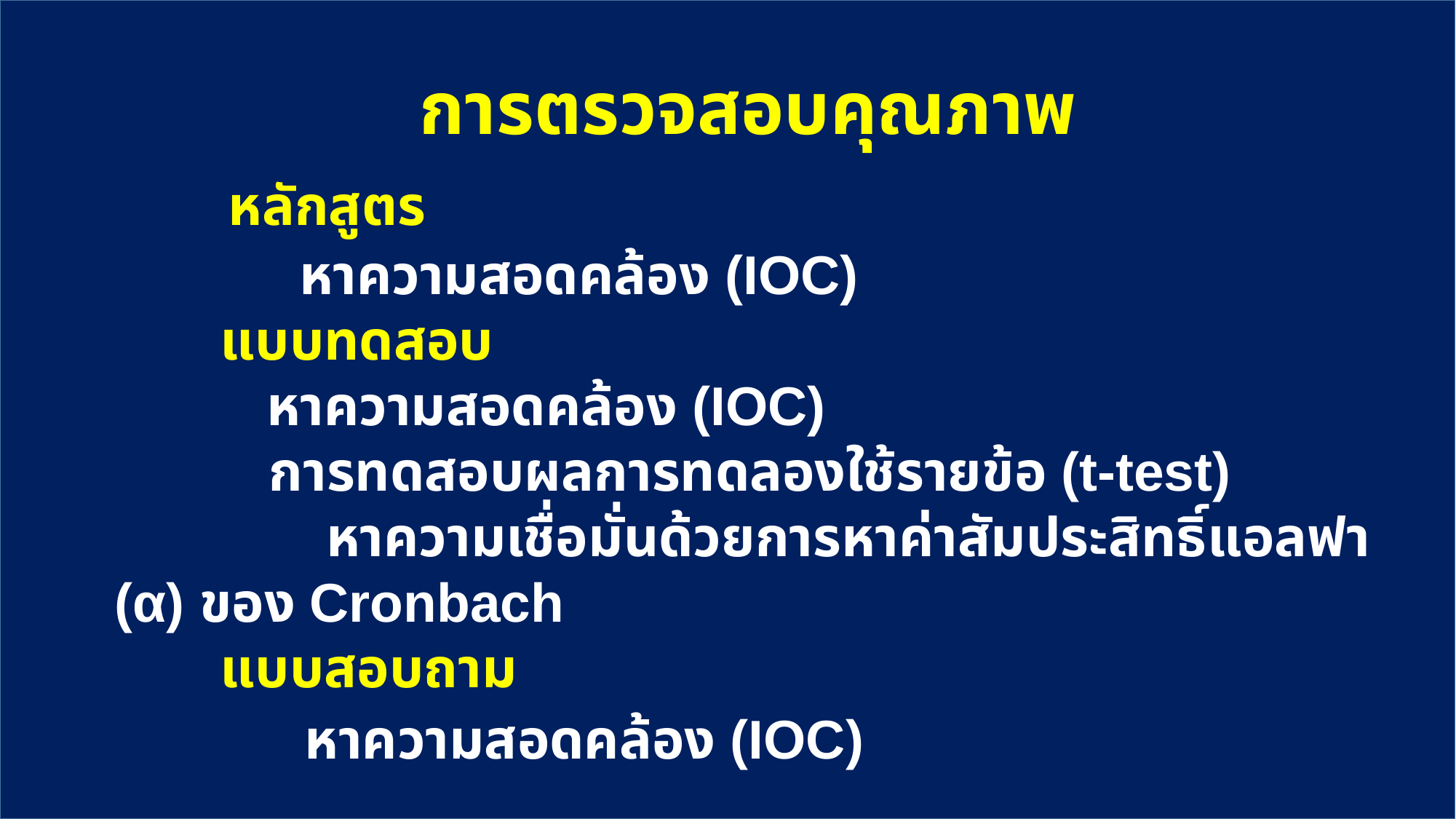

การตรวจสอบคุณภาพ
      หลักสูตร
             หาความสอดคล้อง (IOC)
       แบบทดสอบ
 	   หาความสอดคล้อง (IOC)
 	   การทดสอบผลการทดลองใช้รายข้อ (t-test)
              หาความเชื่อมั่นด้วยการหาค่าสัมประสิทธิ์แอลฟา (α) ของ Cronbach
       แบบสอบถาม
            หาความสอดคล้อง (IOC)